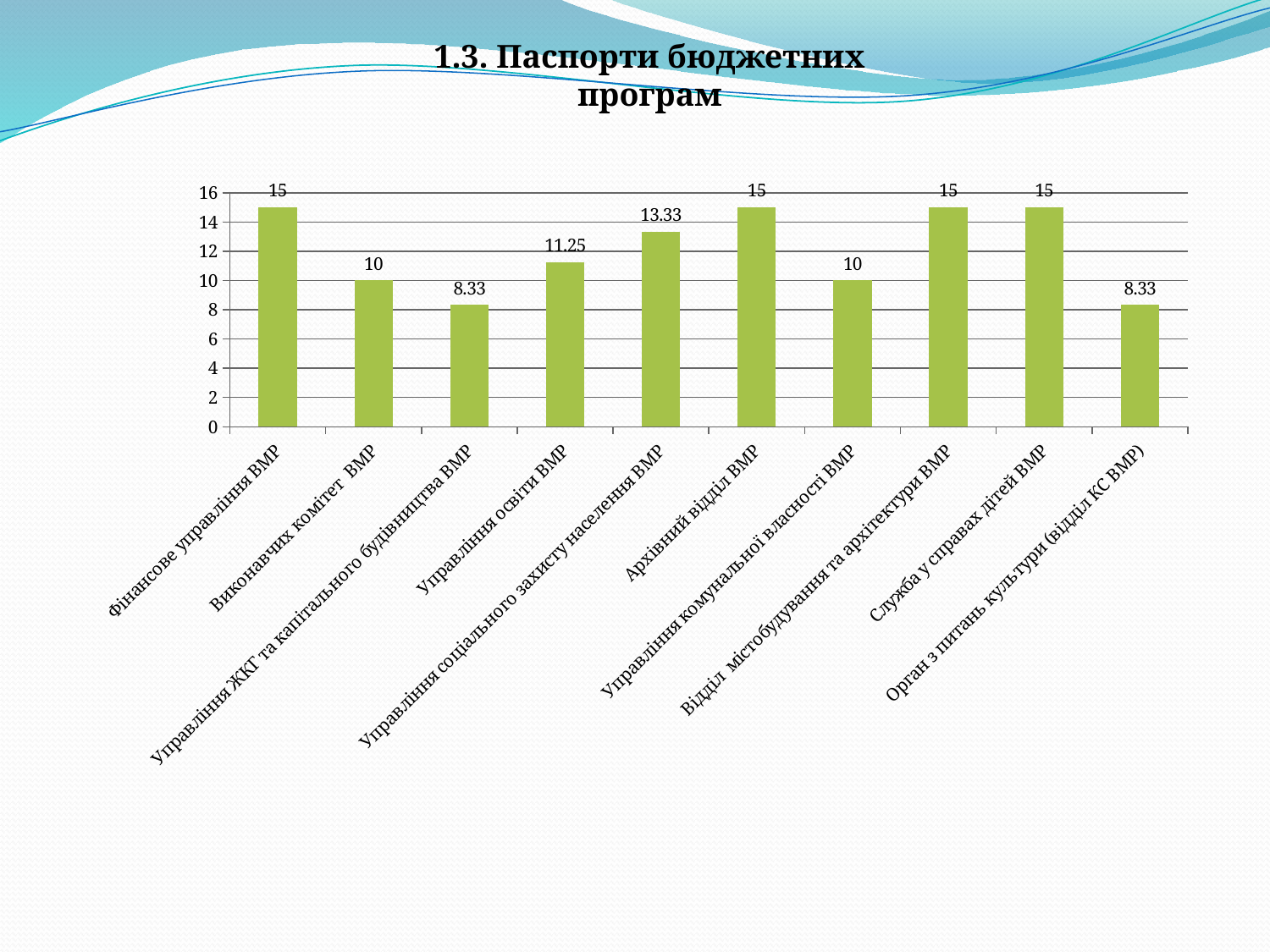

1.3. Паспорти бюджетних програм

### Chart

| Category |  |
|---|---|
| Фінансове управління ВМР | 15.0 |
| Виконавчих комітет  ВМР | 10.0 |
| Управління ЖКГ та капітального будівництва ВМР | 8.33 |
| Управління освіти ВМР | 11.25 |
| Управління соціального захисту населення ВМР | 13.33 |
| Архівний відділ ВМР | 15.0 |
| Управління комунальної власності ВМР | 10.0 |
| Відділ  містобудування та архітектури ВМР | 15.0 |
| Служба у справах дітей ВМР | 15.0 |
| Орган з питань культури (відділ КС ВМР) | 8.33 |